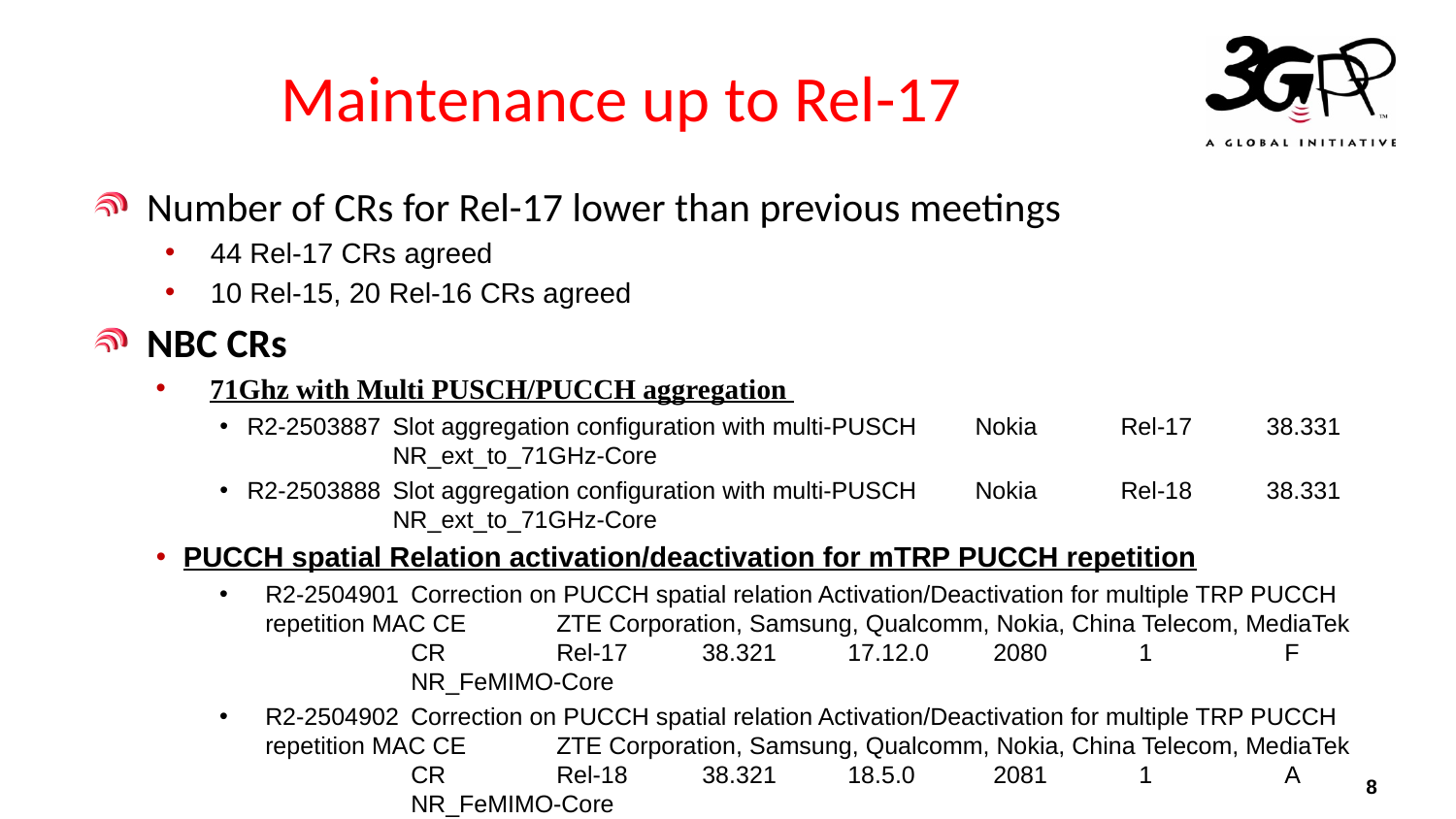

# Maintenance up to Rel-17
Number of CRs for Rel-17 lower than previous meetings
44 Rel-17 CRs agreed
10 Rel-15, 20 Rel-16 CRs agreed
NBC CRs
71Ghz with Multi PUSCH/PUCCH aggregation
R2-2503887	Slot aggregation configuration with multi-PUSCH	Nokia	Rel-17	38.331	NR_ext_to_71GHz-Core
R2-2503888	Slot aggregation configuration with multi-PUSCH	Nokia	Rel-18	38.331	NR_ext_to_71GHz-Core
PUCCH spatial Relation activation/deactivation for mTRP PUCCH repetition
R2-2504901	Correction on PUCCH spatial relation Activation/Deactivation for multiple TRP PUCCH repetition MAC CE	ZTE Corporation, Samsung, Qualcomm, Nokia, China Telecom, MediaTek	CR	Rel-17	38.321	17.12.0	2080	1	F	NR_FeMIMO-Core
R2-2504902	Correction on PUCCH spatial relation Activation/Deactivation for multiple TRP PUCCH repetition MAC CE	ZTE Corporation, Samsung, Qualcomm, Nokia, China Telecom, MediaTek	CR	Rel-18	38.321	18.5.0	2081	1	A	NR_FeMIMO-Core